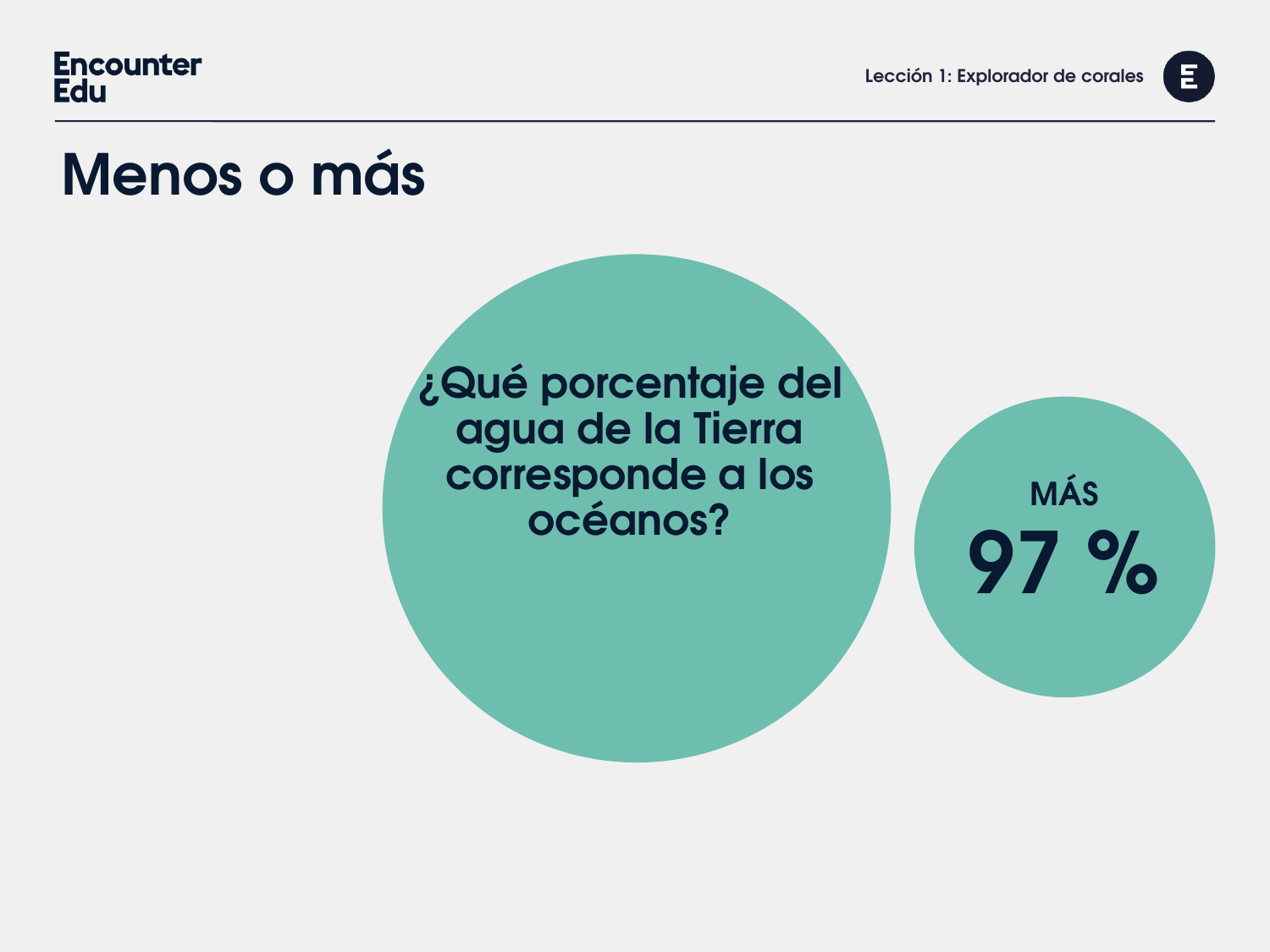

# Lección 1: Explorador de corales
Menos o más
¿Qué porcentaje del agua de la Tierra corresponde a los océanos?

MÁS

97 %